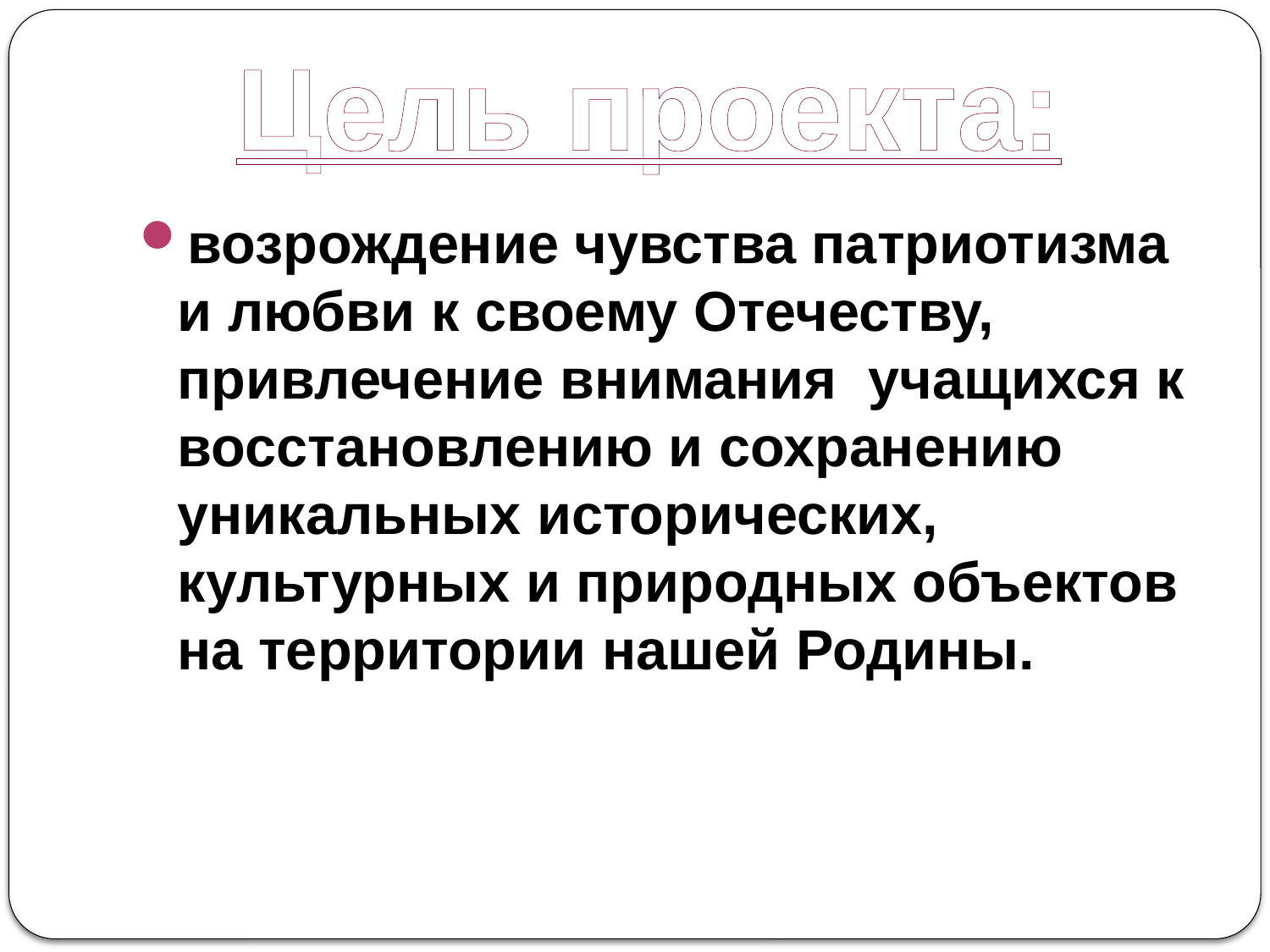

# Цель проекта:
возрождение чувства патриотизма и любви к своему Отечеству, привлечение внимания  учащихся к восстановлению и сохранению уникальных исторических, культурных и природных объектов на территории нашей Родины.